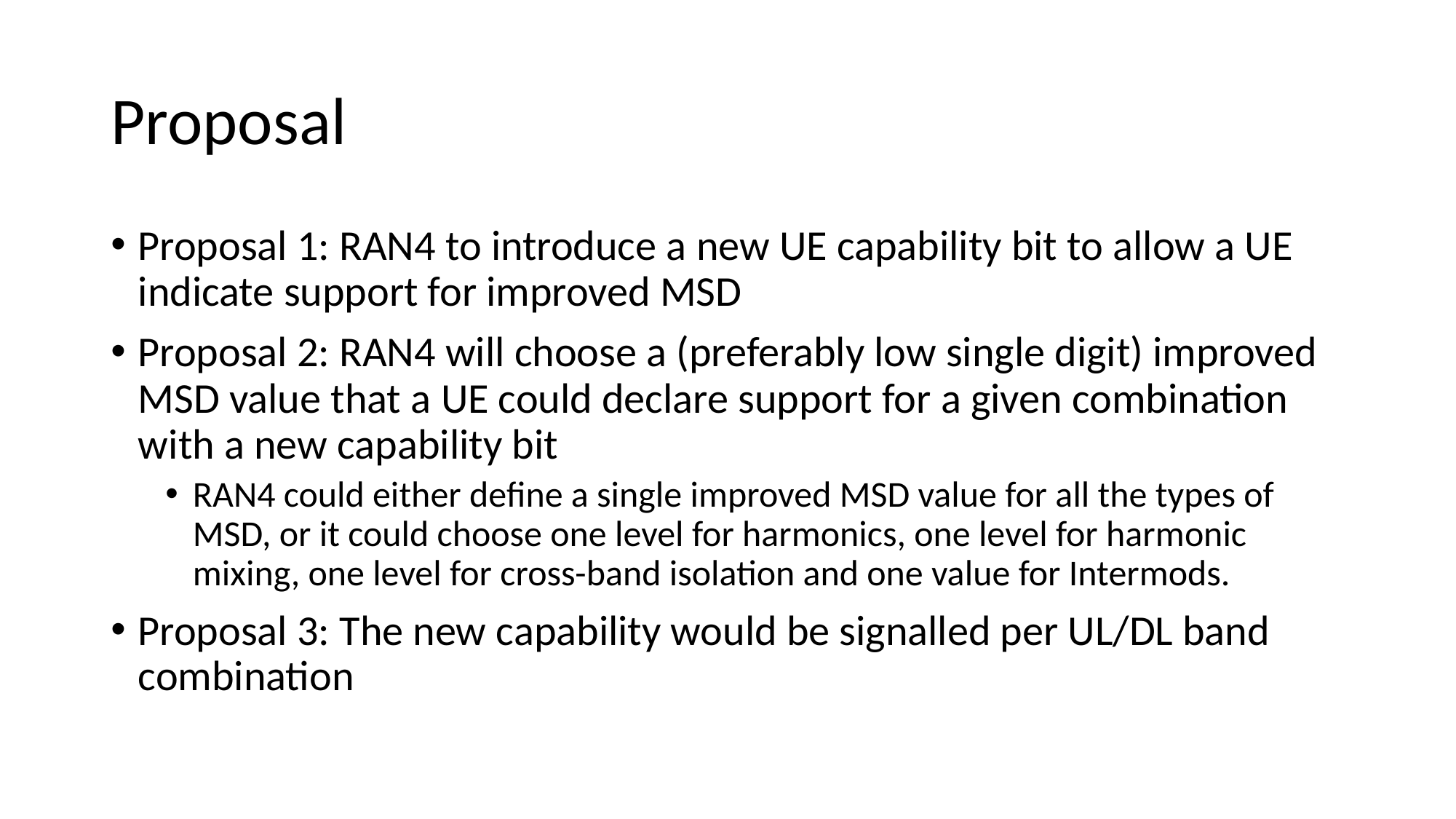

# Proposal
Proposal 1: RAN4 to introduce a new UE capability bit to allow a UE indicate support for improved MSD
Proposal 2: RAN4 will choose a (preferably low single digit) improved MSD value that a UE could declare support for a given combination with a new capability bit
RAN4 could either define a single improved MSD value for all the types of MSD, or it could choose one level for harmonics, one level for harmonic mixing, one level for cross-band isolation and one value for Intermods.
Proposal 3: The new capability would be signalled per UL/DL band combination